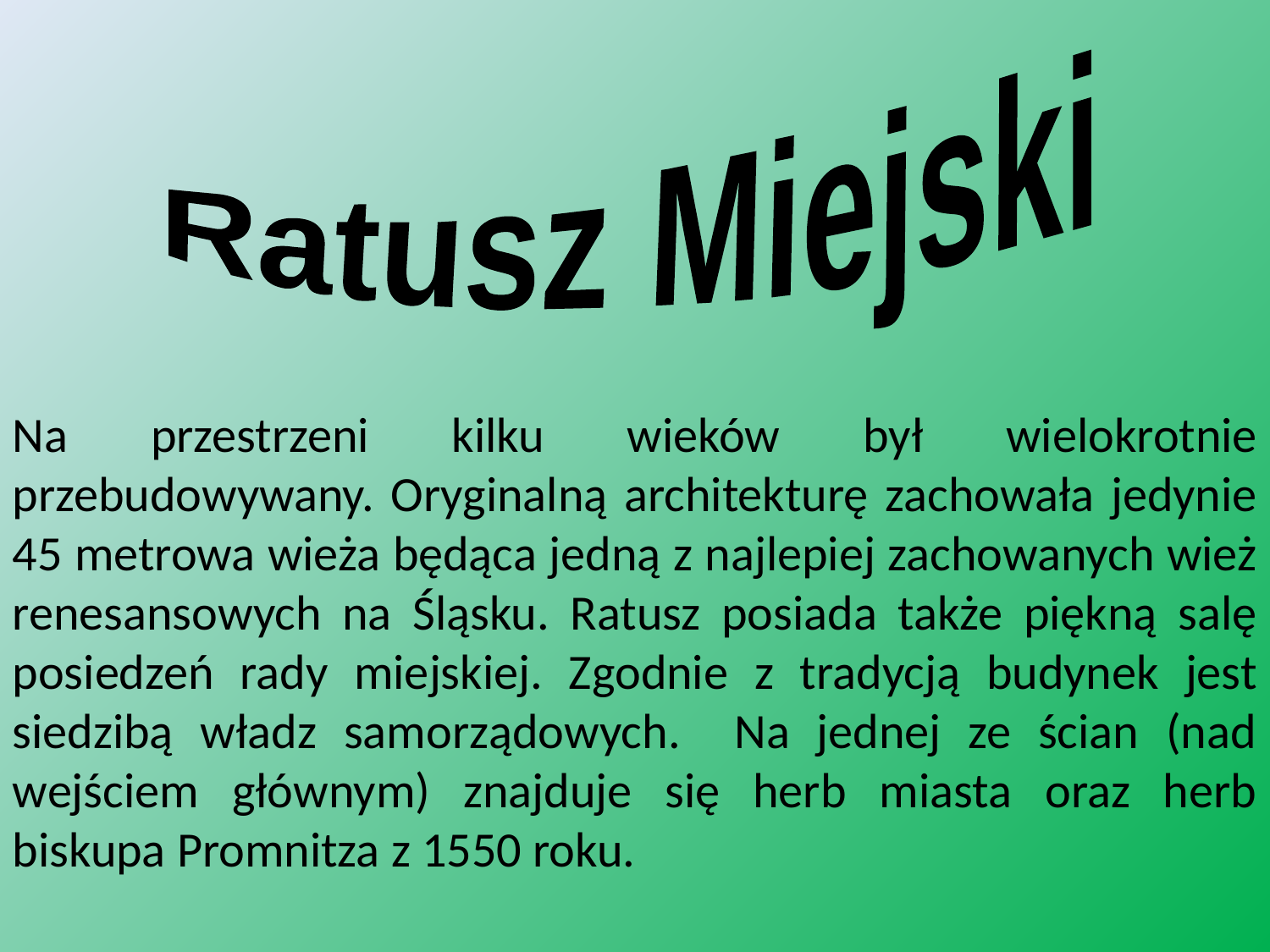

Ratusz Miejski
Na przestrzeni kilku wieków był wielokrotnie przebudowywany. Oryginalną architekturę zachowała jedynie 45 metrowa wieża będąca jedną z najlepiej zachowanych wież renesansowych na Śląsku. Ratusz posiada także piękną salę posiedzeń rady miejskiej. Zgodnie z tradycją budynek jest siedzibą władz samorządowych.  Na jednej ze ścian (nad wejściem głównym) znajduje się herb miasta oraz herb biskupa Promnitza z 1550 roku.